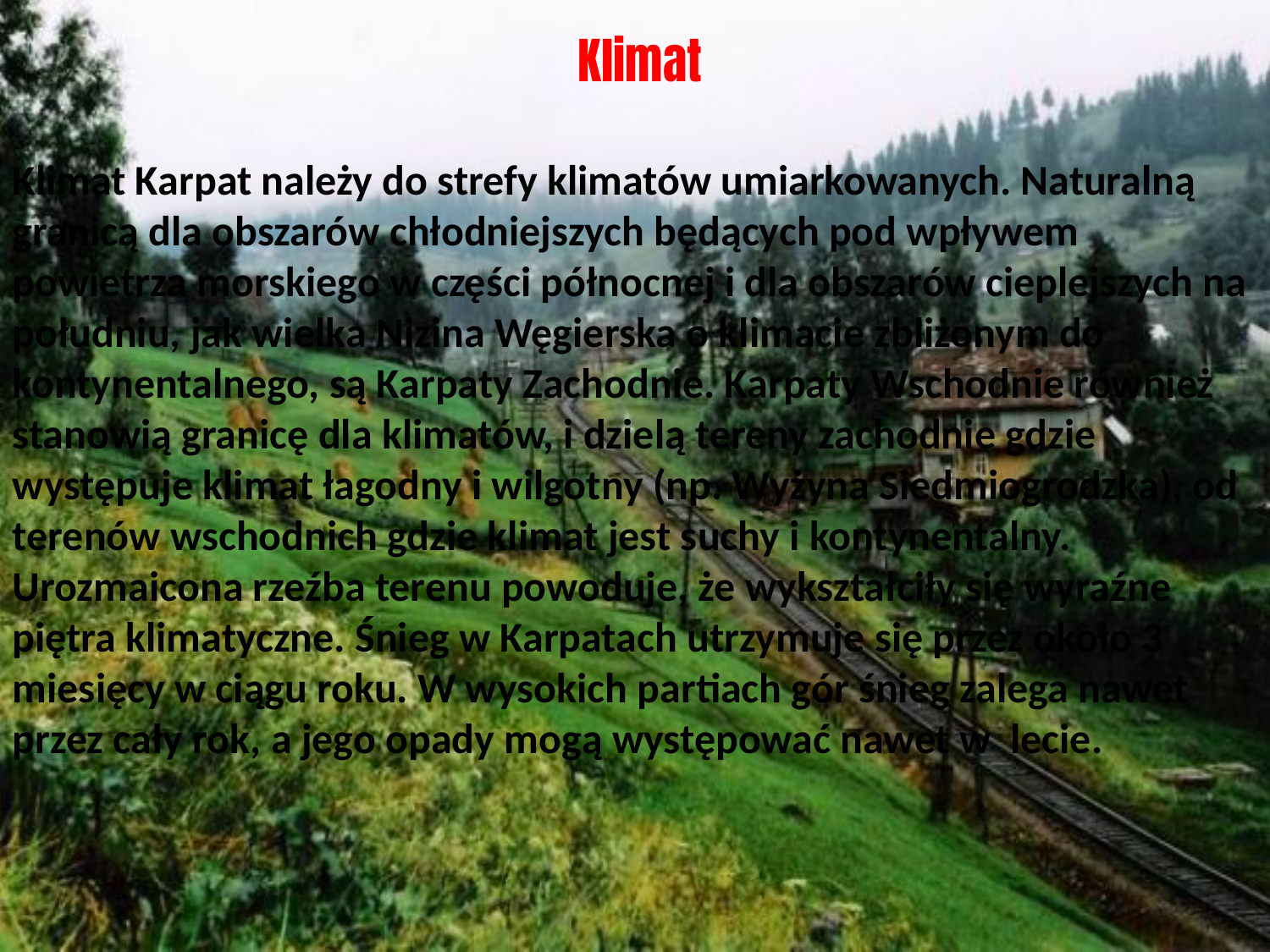

Klimat
Klimat Karpat należy do strefy klimatów umiarkowanych. Naturalną granicą dla obszarów chłodniejszych będących pod wpływem powietrza morskiego w części północnej i dla obszarów cieplejszych na południu, jak wielka Nizina Węgierska o klimacie zbliżonym do kontynentalnego, są Karpaty Zachodnie. Karpaty Wschodnie również stanowią granicę dla klimatów, i dzielą tereny zachodnie gdzie występuje klimat łagodny i wilgotny (np. Wyżyna Siedmiogrodzka), od terenów wschodnich gdzie klimat jest suchy i kontynentalny.
Urozmaicona rzeźba terenu powoduje, że wykształciły się wyraźne piętra klimatyczne. Śnieg w Karpatach utrzymuje się przez około 3 miesięcy w ciągu roku. W wysokich partiach gór śnieg zalega nawet przez cały rok, a jego opady mogą występować nawet w  lecie.